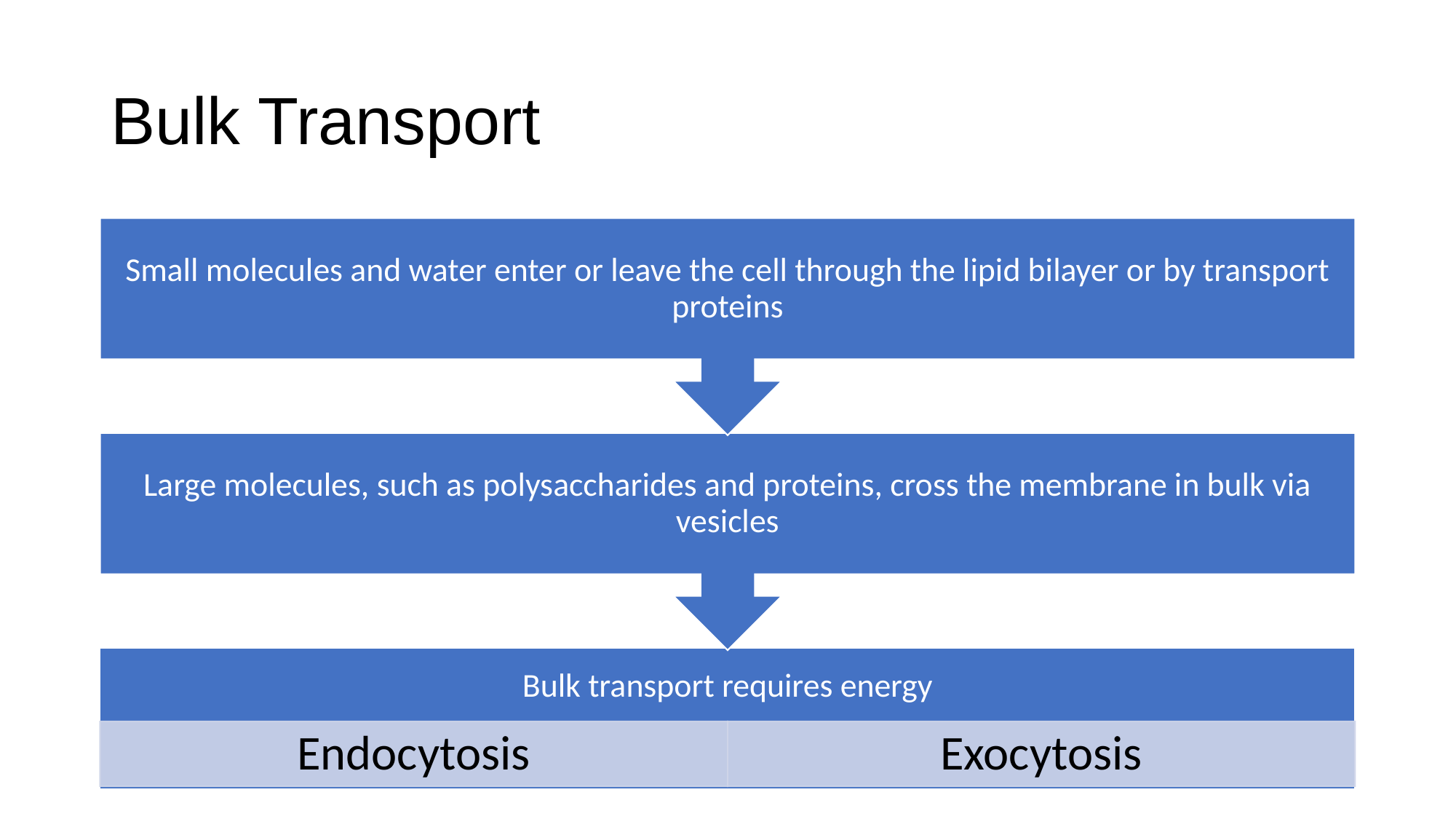

# Bulk Transport
Bulk transport requires energy
Endocytosis
Exocytosis
Large molecules, such as polysaccharides and proteins, cross the membrane in bulk via vesicles
Small molecules and water enter or leave the cell through the lipid bilayer or by transport proteins